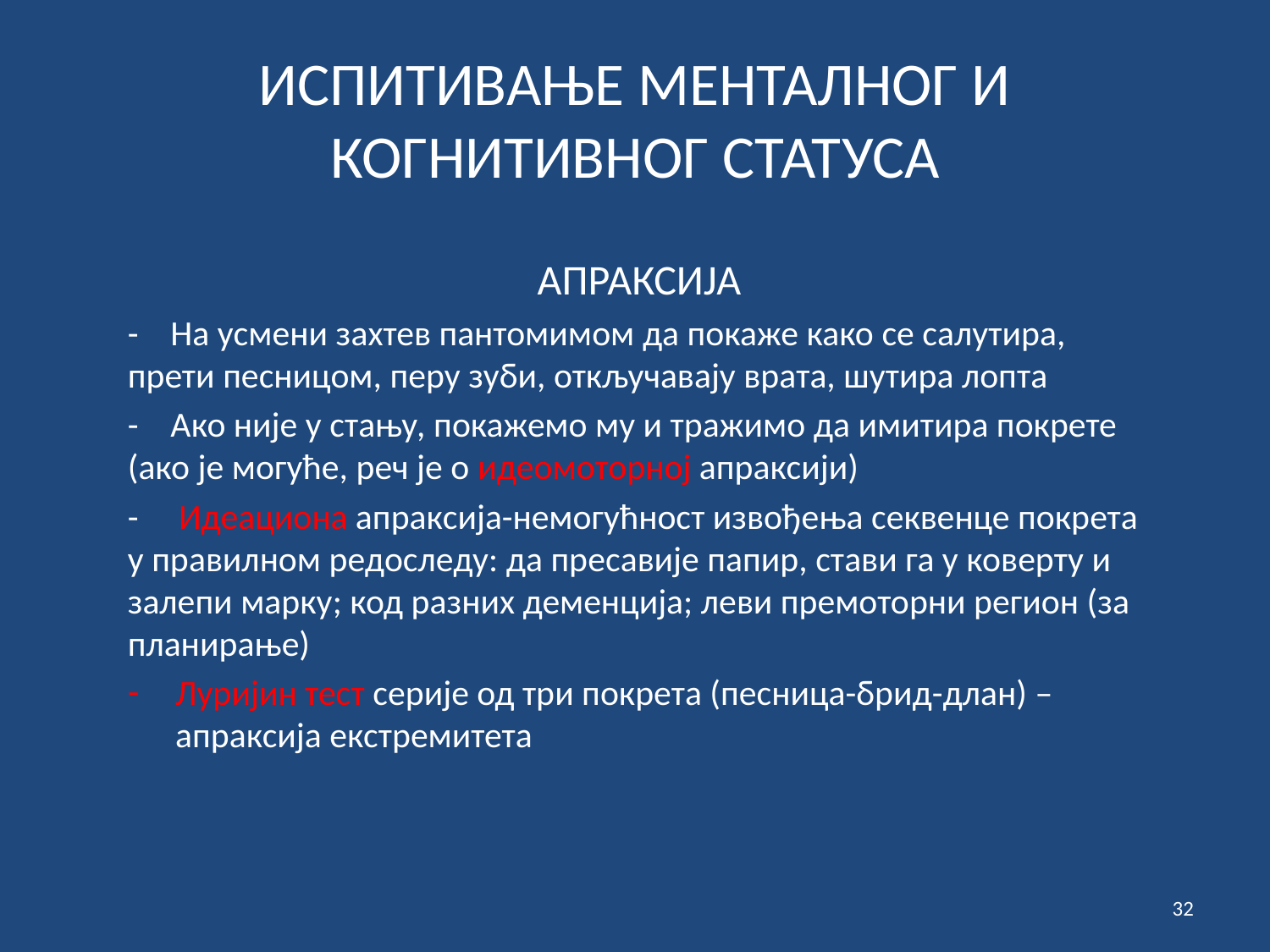

# ИСПИТИВАЊЕ МЕНТАЛНОГ И КОГНИТИВНОГ СТАТУСА
                                           АПРАКСИЈА
-    На усмени зaхтев пантомимом да покаже како се салутира, прети песницом, перу зуби, откључавају врата, шутира лопта
-    Ако није у стању, покажемо му и тражимо да имитира покрете (ако је могуће, реч је о идеомоторној апраксији)
-     Идеациона апраксија-немогућност извођења секвенце покрета у правилном редоследу: да пресавије папир, стави га у коверту и залепи марку; код разних деменција; леви премоторни регион (за планирање)
Луријин тест серије од три покрета (песница-брид-длан) –апраксија екстремитета

32